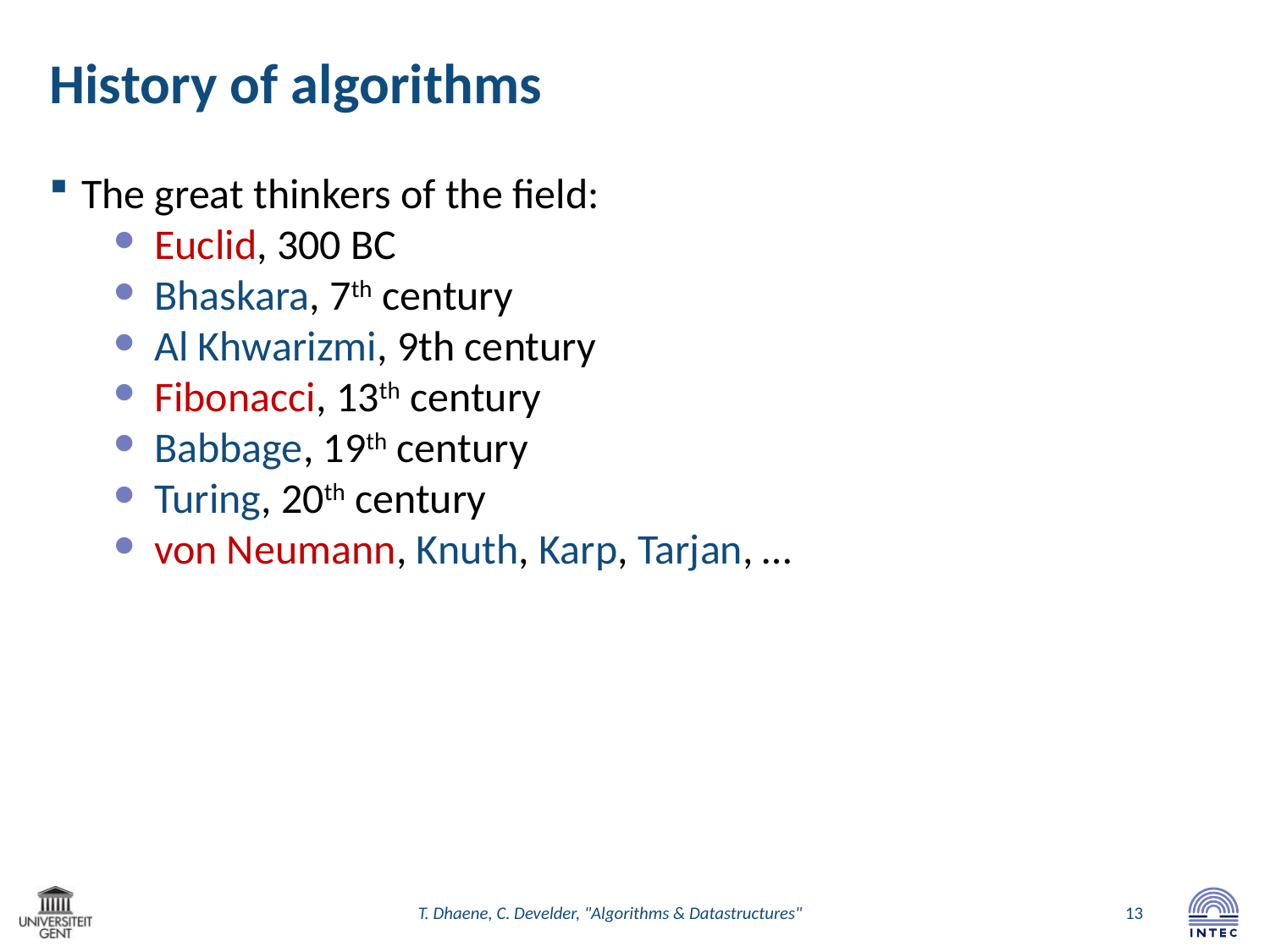

# History of algorithms
The great thinkers of the field:
 Euclid, 300 BC
 Bhaskara, 7th century
 Al Khwarizmi, 9th century
 Fibonacci, 13th century
 Babbage, 19th century
 Turing, 20th century
 von Neumann, Knuth, Karp, Tarjan, …

T. Dhaene, C. Develder, "Algorithms & Datastructures"
13